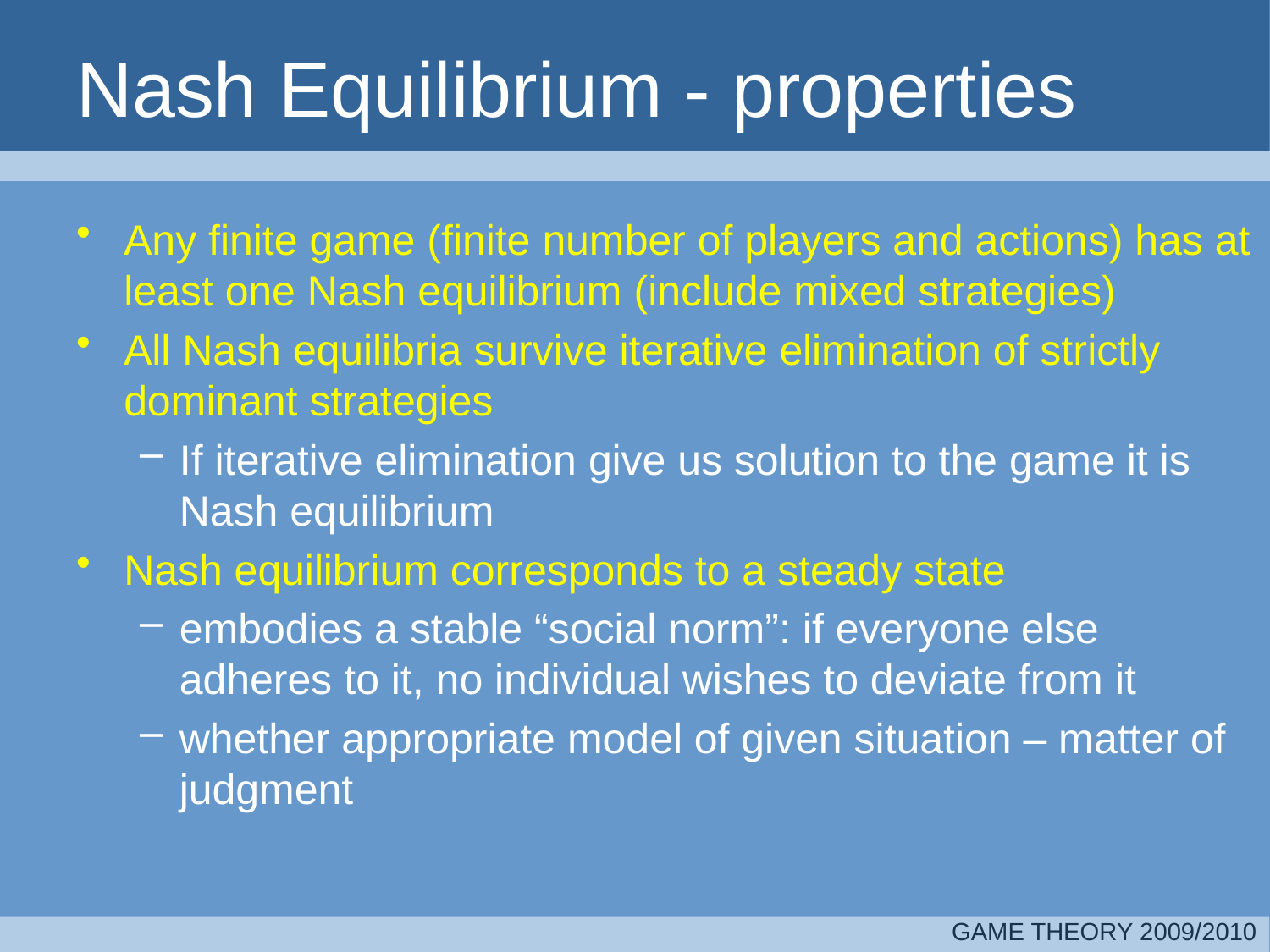

# Nash Equilibrium - properties
Any finite game (finite number of players and actions) has at least one Nash equilibrium (include mixed strategies)
All Nash equilibria survive iterative elimination of strictly dominant strategies
If iterative elimination give us solution to the game it is Nash equilibrium
Nash equilibrium corresponds to a steady state
embodies a stable “social norm”: if everyone else adheres to it, no individual wishes to deviate from it
whether appropriate model of given situation – matter of judgment

GAME THEORY 2009/2010